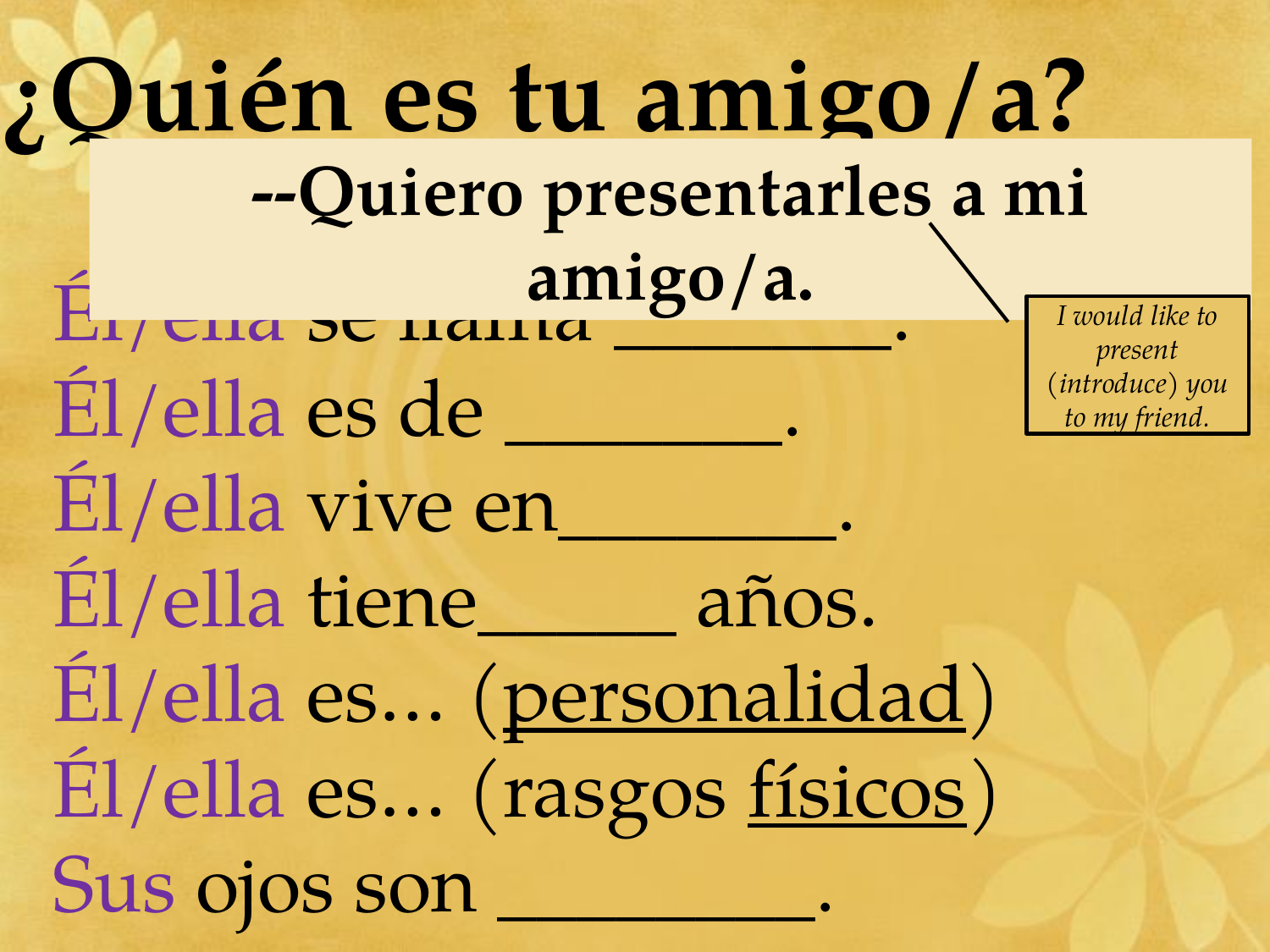

¿Quién es tu amigo/a?
--Quiero presentarles a mi amigo/a.
Él/ella se llama _______.
Él/ella es de _______.
Él/ella vive en_______.
Él/ella tiene_____ años.
Él/ella es… (personalidad)
Él/ella es… (rasgos físicos)
Sus ojos son ________.
etc.
I would like to present (introduce) you to my friend.